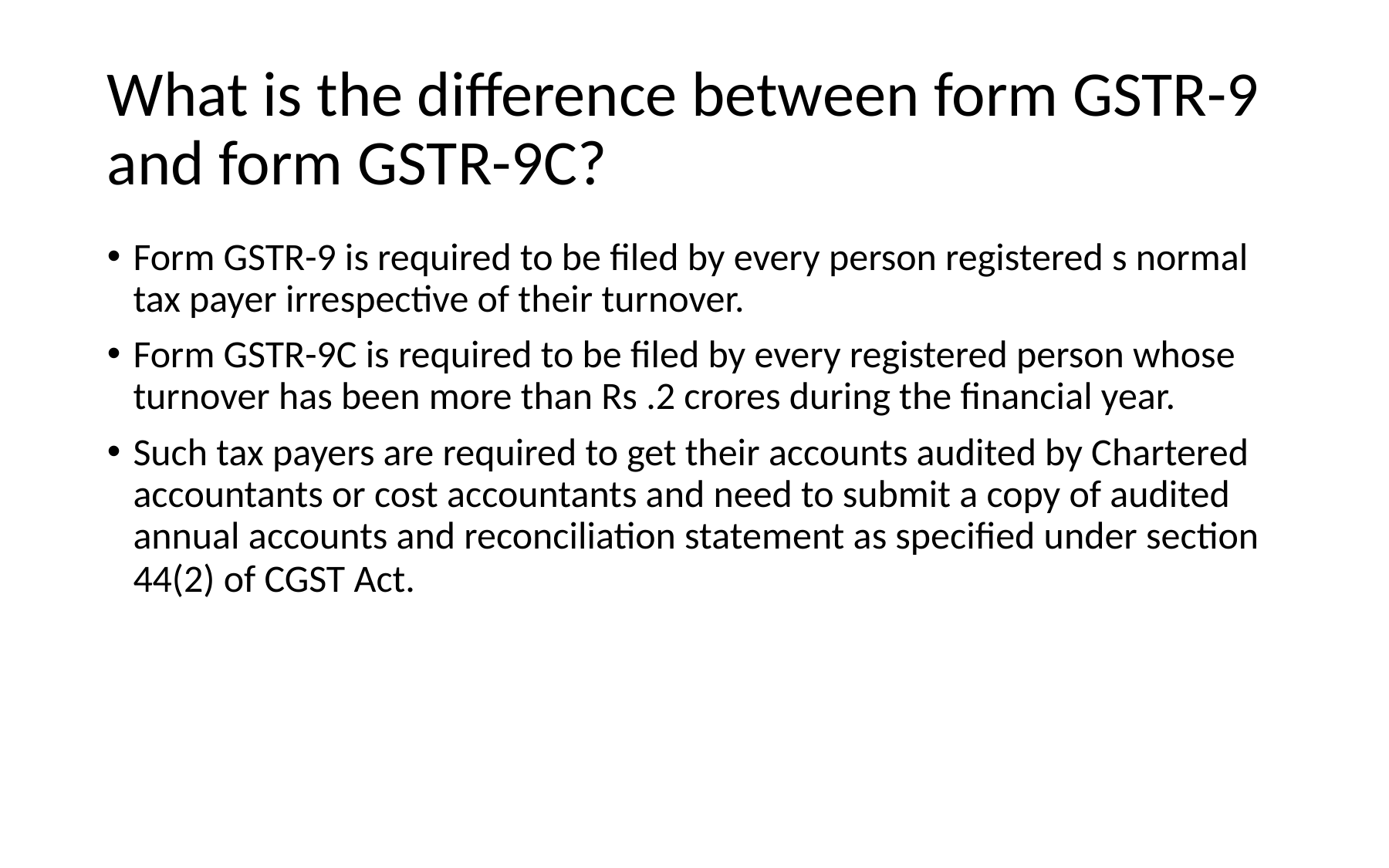

# What is the difference between form GSTR-9 and form GSTR-9C?
Form GSTR-9 is required to be filed by every person registered s normal tax payer irrespective of their turnover.
Form GSTR-9C is required to be filed by every registered person whose turnover has been more than Rs .2 crores during the financial year.
Such tax payers are required to get their accounts audited by Chartered accountants or cost accountants and need to submit a copy of audited annual accounts and reconciliation statement as specified under section 44(2) of CGST Act.